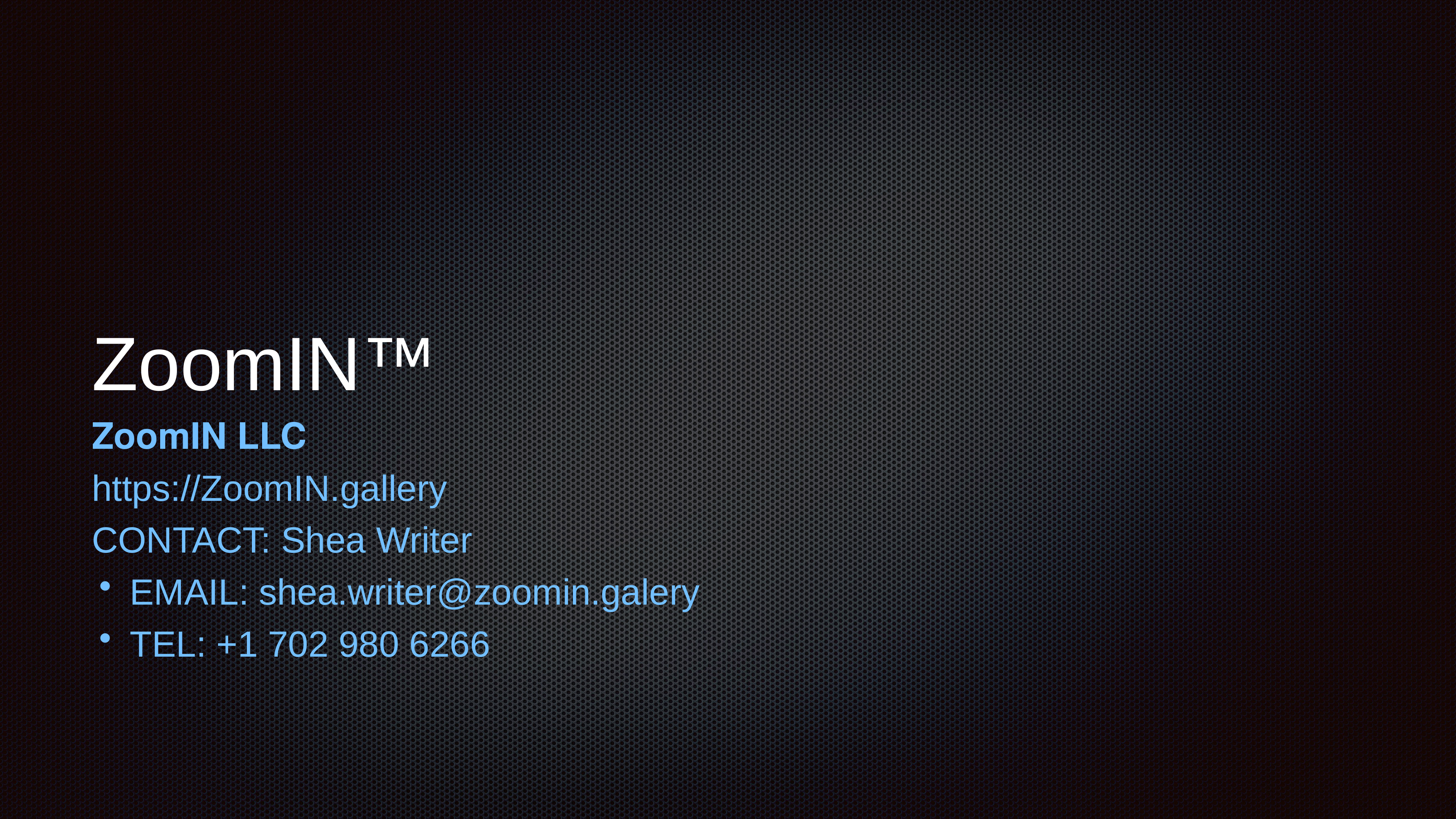

# ZoomIN™
ZoomIN LLC
https://ZoomIN.gallery
CONTACT: Shea Writer
EMAIL: shea.writer@zoomin.galery
TEL: +1 702 980 6266